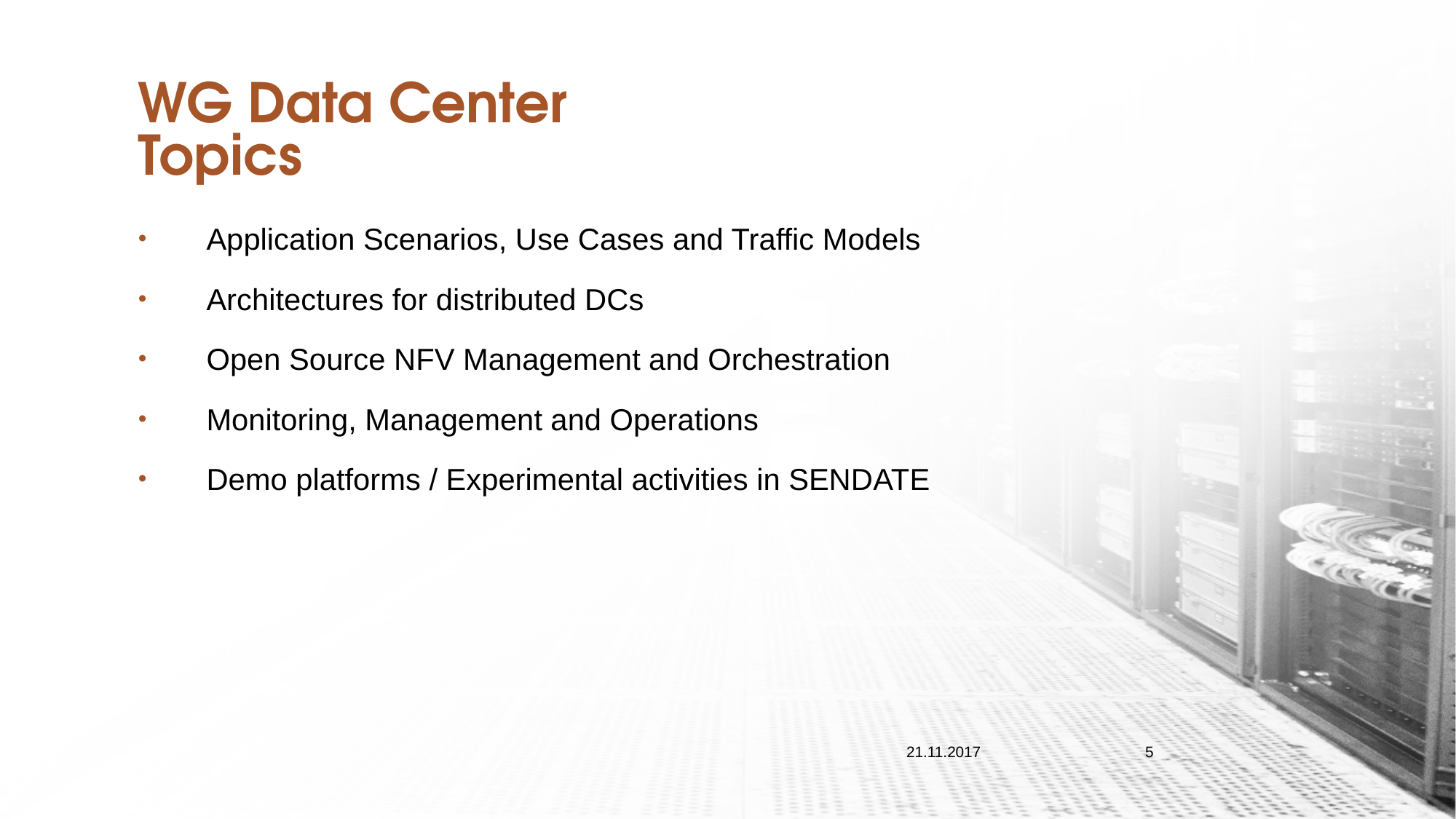

# WG Data Center Topics
Application Scenarios, Use Cases and Traffic Models
Architectures for distributed DCs
Open Source NFV Management and Orchestration
Monitoring, Management and Operations
Demo platforms / Experimental activities in SENDATE

21.11.2017
5